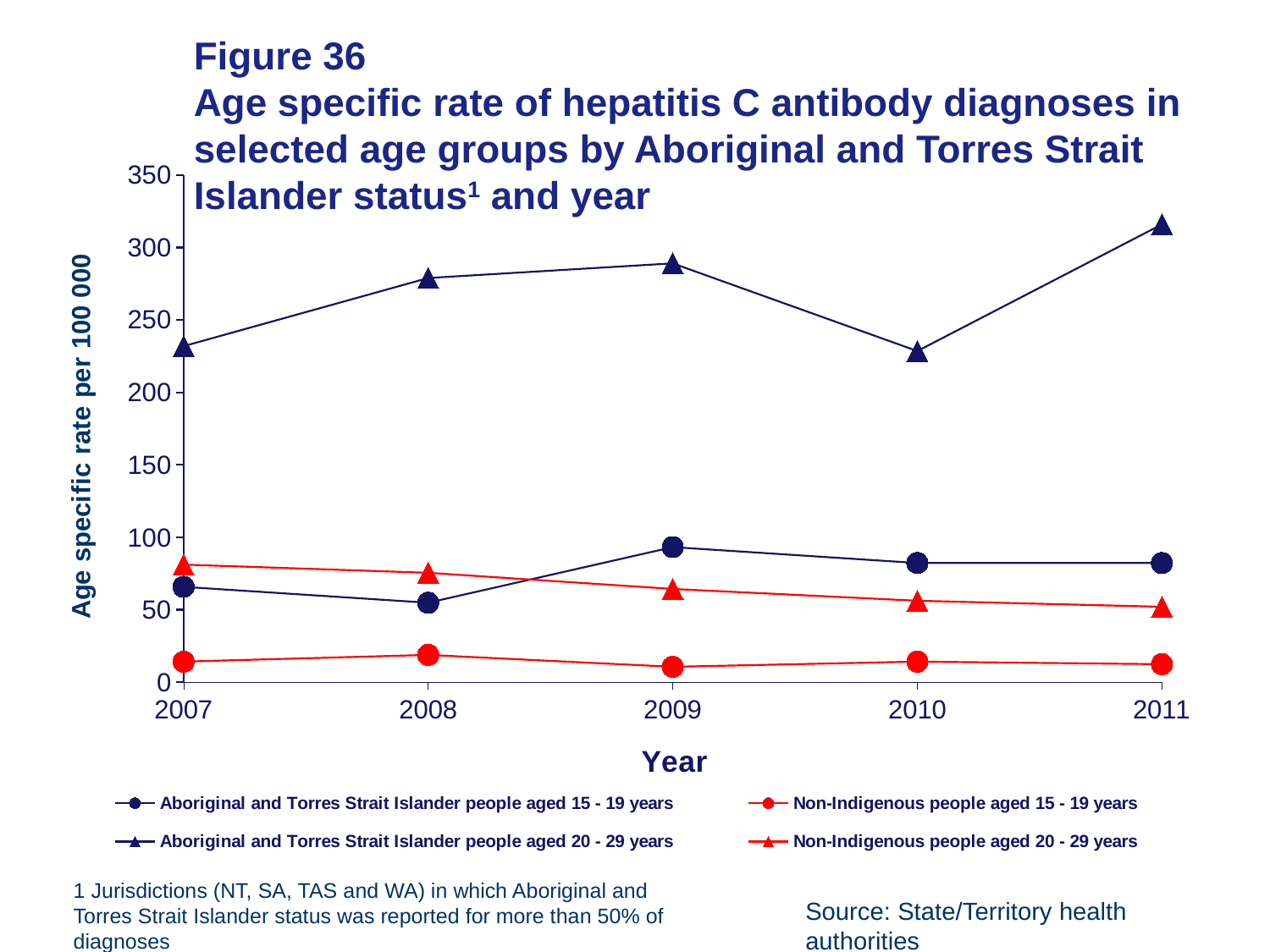

# Figure 36 Age specific rate of hepatitis C antibody diagnoses in selected age groups by Aboriginal and Torres Strait Islander status1 and year

### Chart

| Category | Aboriginal and Torres Strait Islander people aged 15 - 19 years | Non-Indigenous people aged 15 - 19 years | Aboriginal and Torres Strait Islander people aged 20 - 29 years | Non-Indigenous people aged 20 - 29 years |
|---|---|---|---|---|
| 2007 | 65.8291732952987 | 14.248210959011413 | 231.9093872886768 | 81.19854375070717 |
| 2008 | 54.85764441274867 | 18.87887952069019 | 278.96346586898716 | 75.54126816151876 |
| 2009 | 93.25799550167316 | 10.686158219258592 | 289.0464827076263 | 64.39310744164686 |
| 2010 | 82.28646661912337 | 14.248210959011413 | 228.5483816757974 | 56.239974974875174 |
| 2011 | 82.28646661912337 | 12.467184589135057 | 315.9345276106611 | 52.080213512236234 |
1 Jurisdictions (NT, SA, TAS and WA) in which Aboriginal and Torres Strait Islander status was reported for more than 50% of diagnoses
Source: State/Territory health authorities